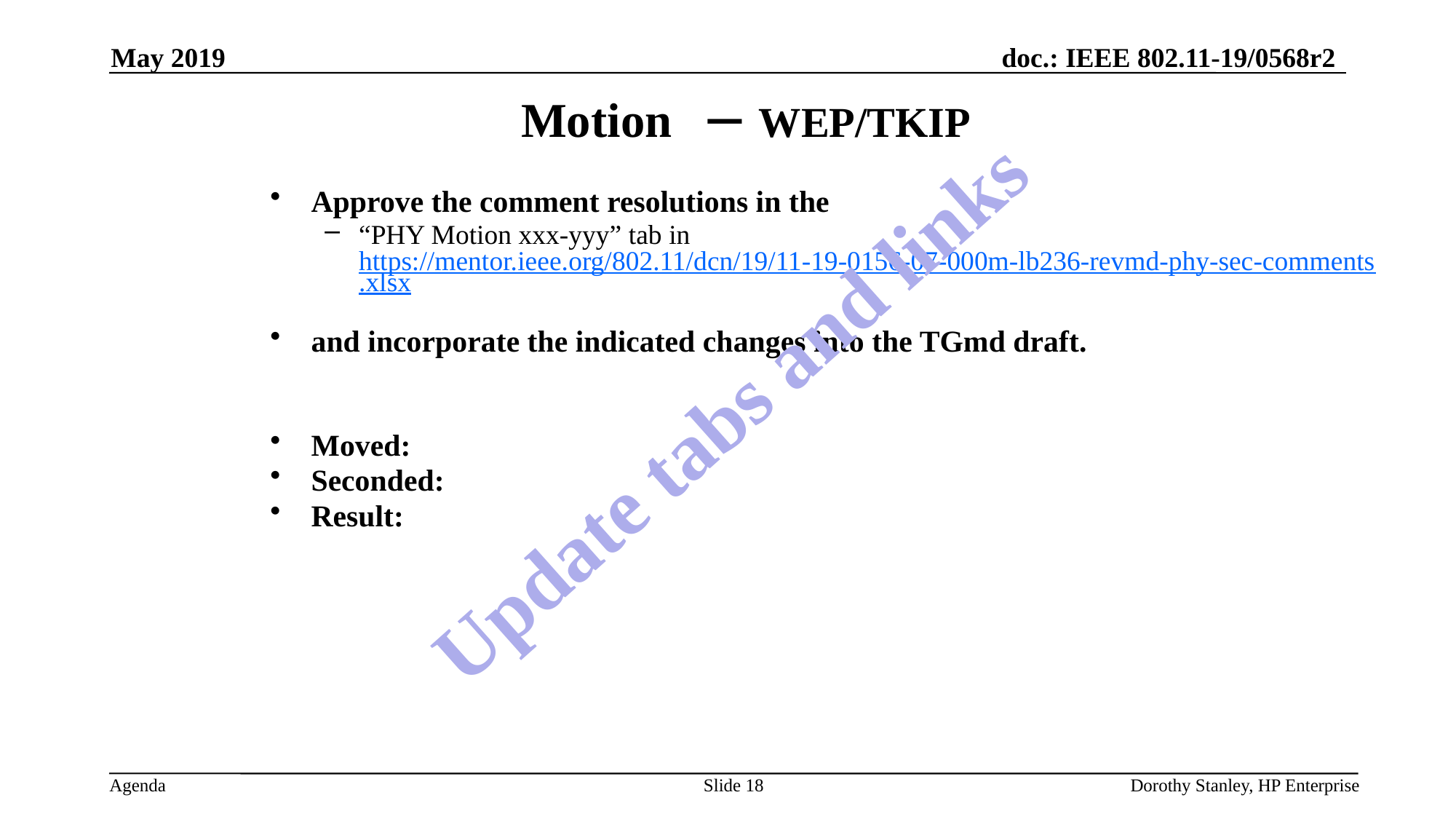

May 2019
Motion   – WEP/TKIP
Approve the comment resolutions in the
“PHY Motion xxx-yyy” tab in https://mentor.ieee.org/802.11/dcn/19/11-19-0156-07-000m-lb236-revmd-phy-sec-comments.xlsx
and incorporate the indicated changes into the TGmd draft.

Moved:
Seconded:
Result:

Update tabs and links
Slide 18
Dorothy Stanley, HP Enterprise